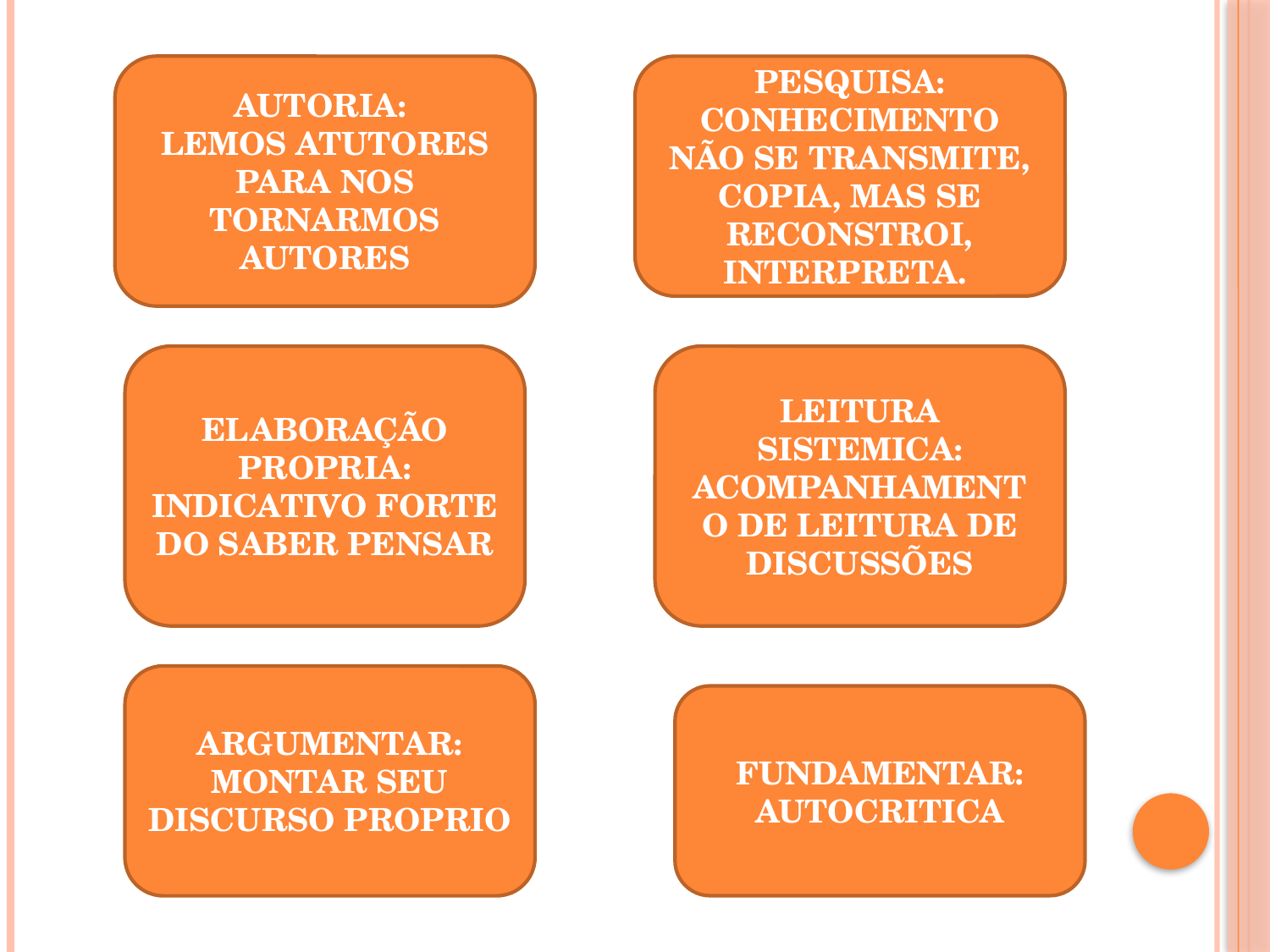

AUTORIA:
LEMOS ATUTORES PARA NOS TORNARMOS AUTORES
PESQUISA:
CONHECIMENTO NÃO SE TRANSMITE, COPIA, MAS SE RECONSTROI, INTERPRETA.
ELABORAÇÃO PROPRIA: INDICATIVO FORTE DO SABER PENSAR
LEITURA SISTEMICA:
ACOMPANHAMENTO DE LEITURA DE DISCUSSÕES
ARGUMENTAR: MONTAR SEU DISCURSO PROPRIO
FUNDAMENTAR:
AUTOCRITICA